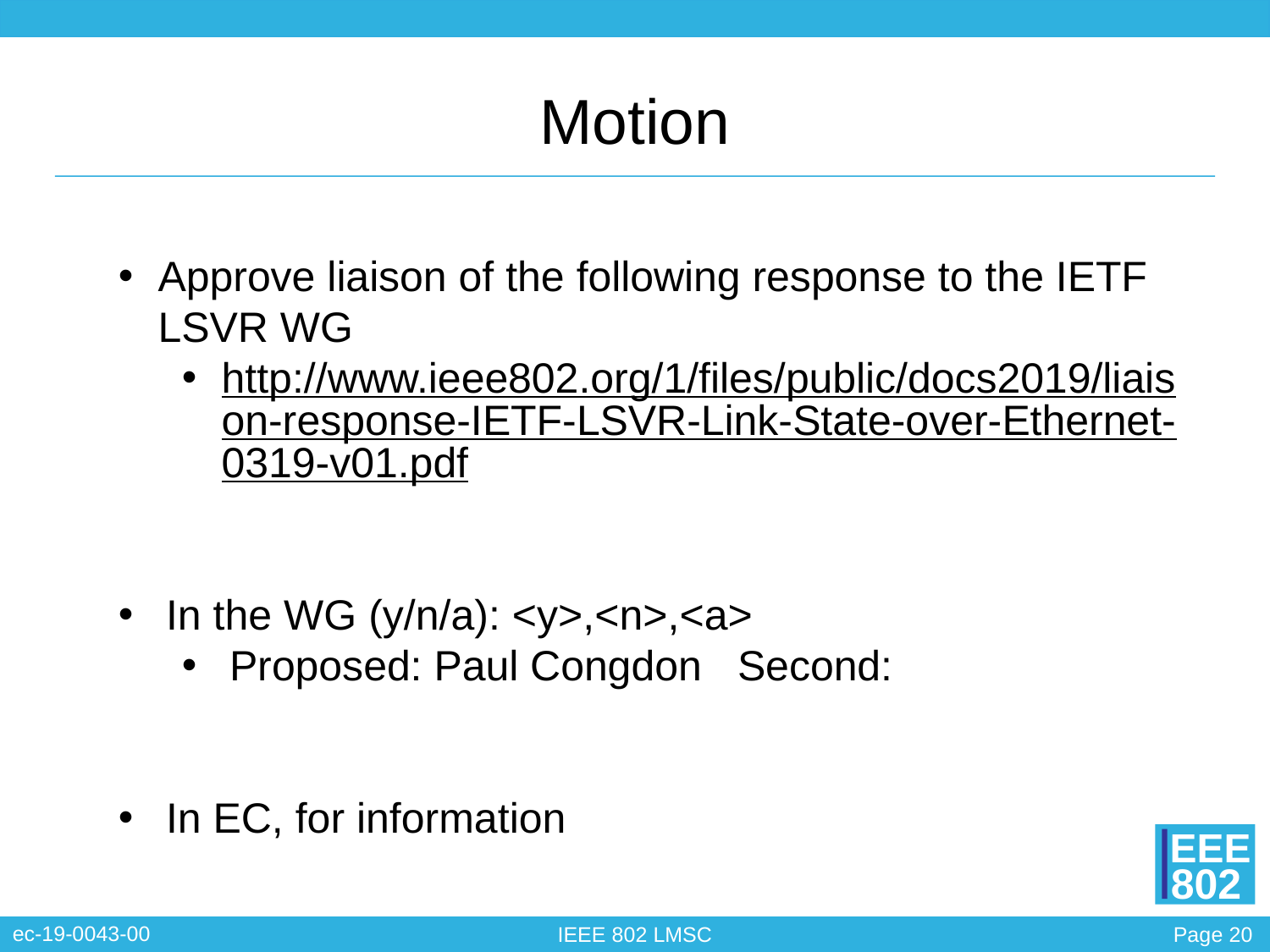

# Motion
Approve liaison of the following response to the IETF LSVR WG
http://www.ieee802.org/1/files/public/docs2019/liaison-response-IETF-LSVR-Link-State-over-Ethernet-0319-v01.pdf

In the WG (y/n/a): <y>,<n>,<a>
Proposed: Paul Congdon	Second:

In EC, for information